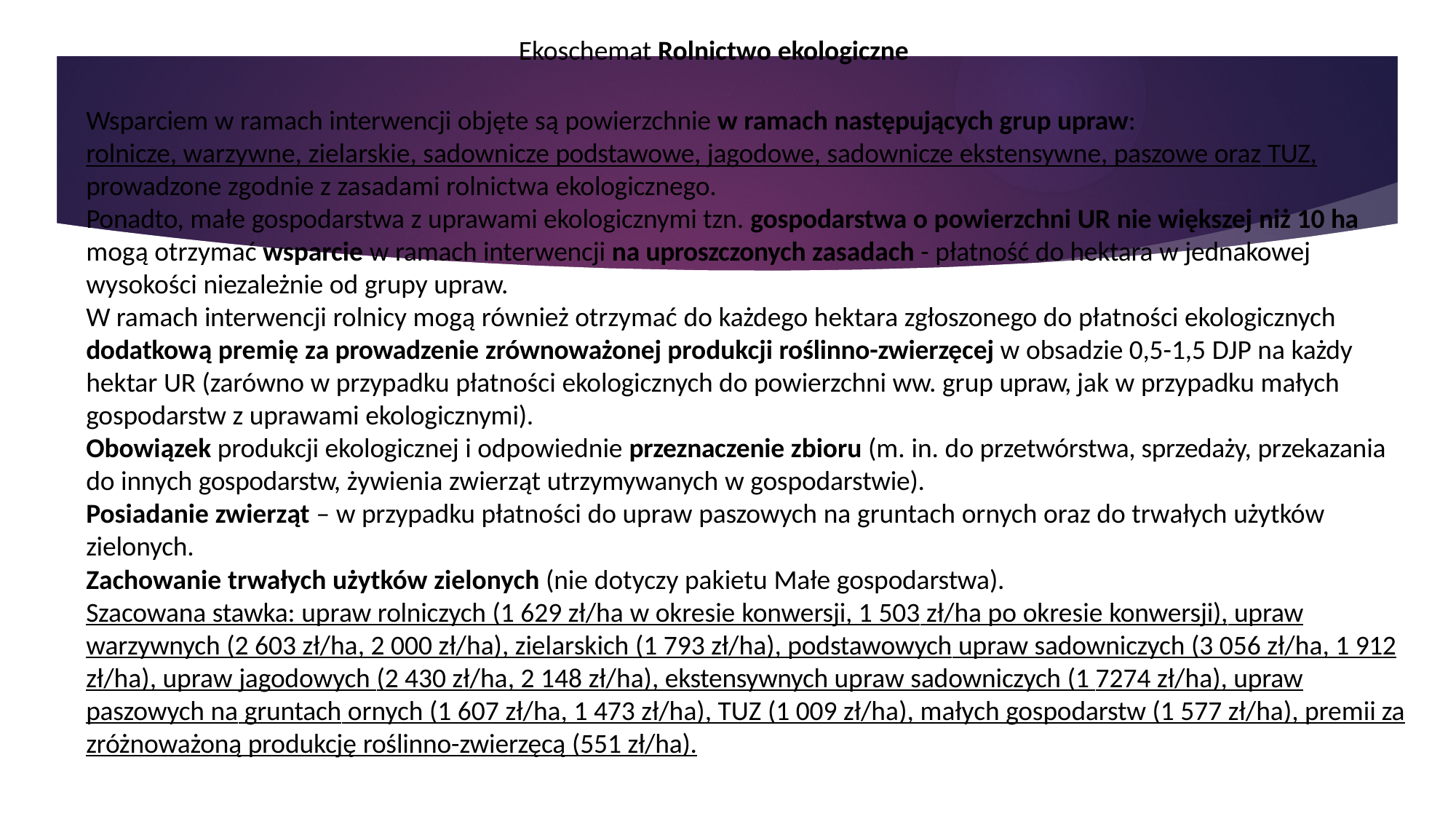

Ekoschemat Rolnictwo ekologiczne

Wsparciem w ramach interwencji objęte są powierzchnie w ramach następujących grup upraw:
rolnicze, warzywne, zielarskie, sadownicze podstawowe, jagodowe, sadownicze ekstensywne, paszowe oraz TUZ,
prowadzone zgodnie z zasadami rolnictwa ekologicznego.
Ponadto, małe gospodarstwa z uprawami ekologicznymi tzn. gospodarstwa o powierzchni UR nie większej niż 10 ha
mogą otrzymać wsparcie w ramach interwencji na uproszczonych zasadach - płatność do hektara w jednakowej wysokości niezależnie od grupy upraw.
W ramach interwencji rolnicy mogą również otrzymać do każdego hektara zgłoszonego do płatności ekologicznych dodatkową premię za prowadzenie zrównoważonej produkcji roślinno-zwierzęcej w obsadzie 0,5-1,5 DJP na każdy hektar UR (zarówno w przypadku płatności ekologicznych do powierzchni ww. grup upraw, jak w przypadku małych gospodarstw z uprawami ekologicznymi).
Obowiązek produkcji ekologicznej i odpowiednie przeznaczenie zbioru (m. in. do przetwórstwa, sprzedaży, przekazania do innych gospodarstw, żywienia zwierząt utrzymywanych w gospodarstwie).
Posiadanie zwierząt – w przypadku płatności do upraw paszowych na gruntach ornych oraz do trwałych użytków
zielonych.
Zachowanie trwałych użytków zielonych (nie dotyczy pakietu Małe gospodarstwa).
Szacowana stawka: upraw rolniczych (1 629 zł/ha w okresie konwersji, 1 503 zł/ha po okresie konwersji), upraw warzywnych (2 603 zł/ha, 2 000 zł/ha), zielarskich (1 793 zł/ha), podstawowych upraw sadowniczych (3 056 zł/ha, 1 912 zł/ha), upraw jagodowych (2 430 zł/ha, 2 148 zł/ha), ekstensywnych upraw sadowniczych (1 7274 zł/ha), upraw paszowych na gruntach ornych (1 607 zł/ha, 1 473 zł/ha), TUZ (1 009 zł/ha), małych gospodarstw (1 577 zł/ha), premii za zróżnoważoną produkcję roślinno-zwierzęcą (551 zł/ha).